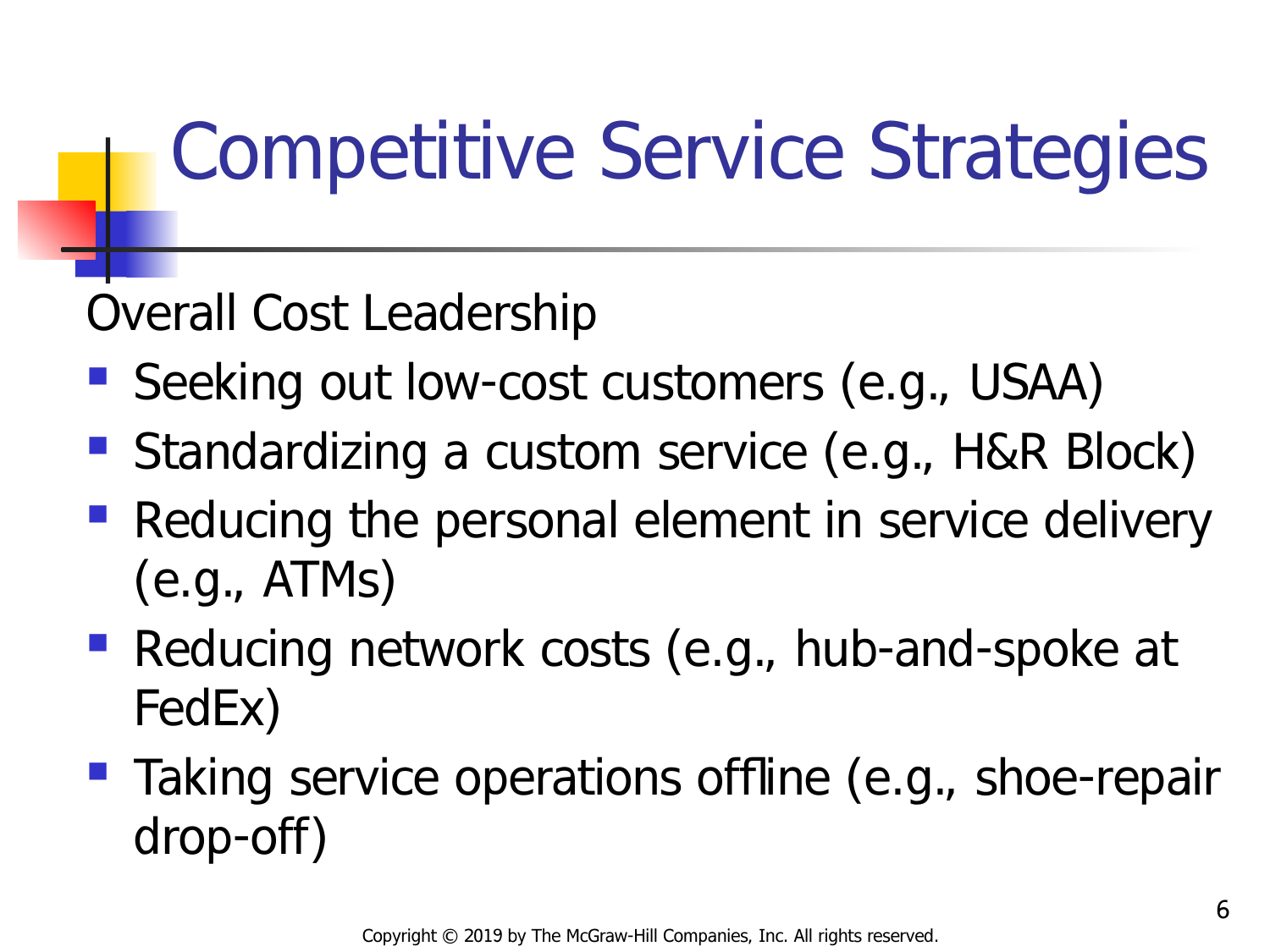

# Competitive Service Strategies
Overall Cost Leadership
Seeking out low-cost customers (e.g., USAA)
Standardizing a custom service (e.g., H&R Block)
Reducing the personal element in service delivery (e.g., ATMs)
Reducing network costs (e.g., hub-and-spoke at FedEx)
Taking service operations offline (e.g., shoe-repair drop-off)
6
Copyright © 2019 by The McGraw-Hill Companies, Inc. All rights reserved.